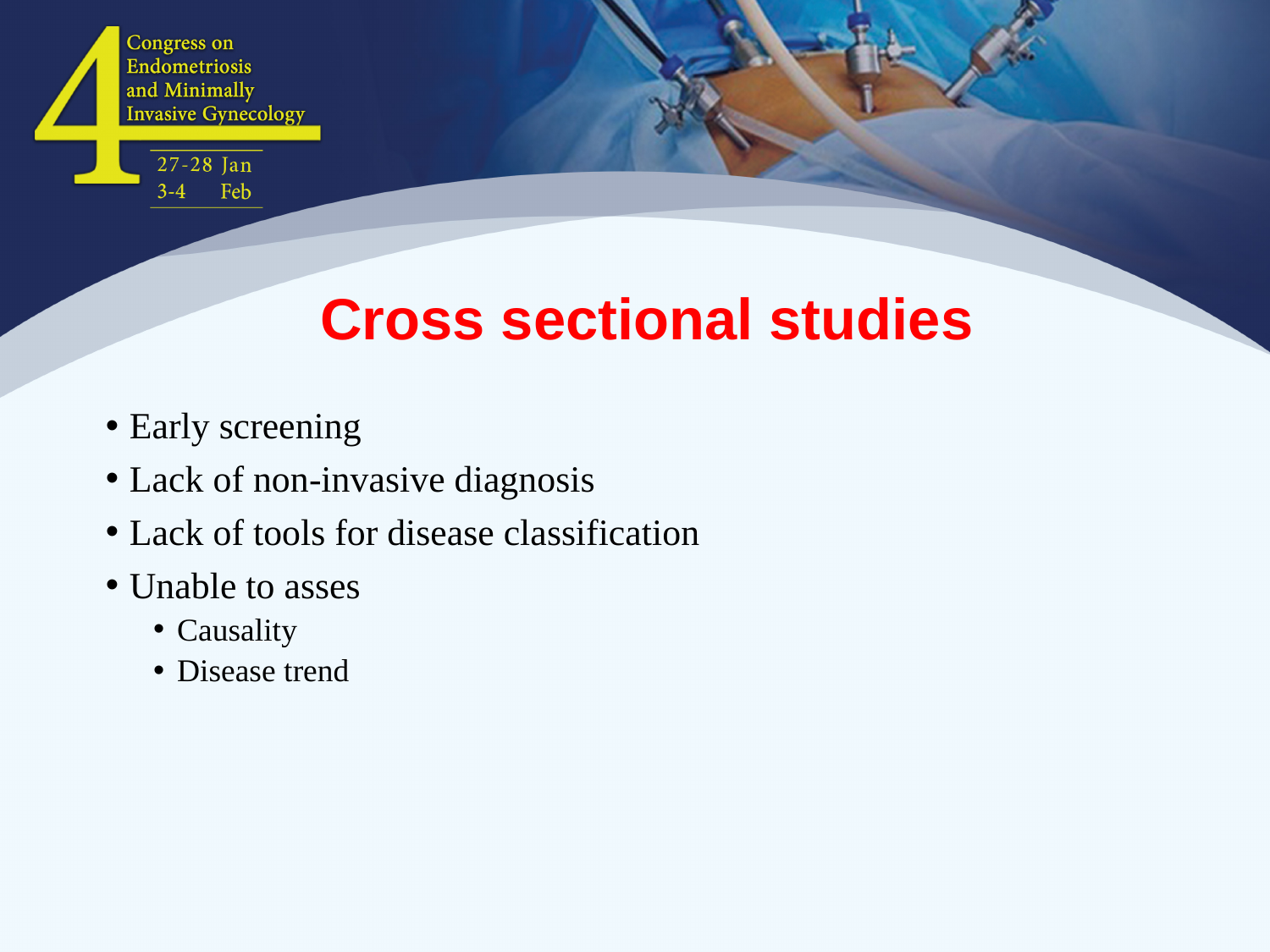

# Cross sectional studies
Early screening
Lack of non-invasive diagnosis
Lack of tools for disease classification
Unable to asses
Causality
Disease trend